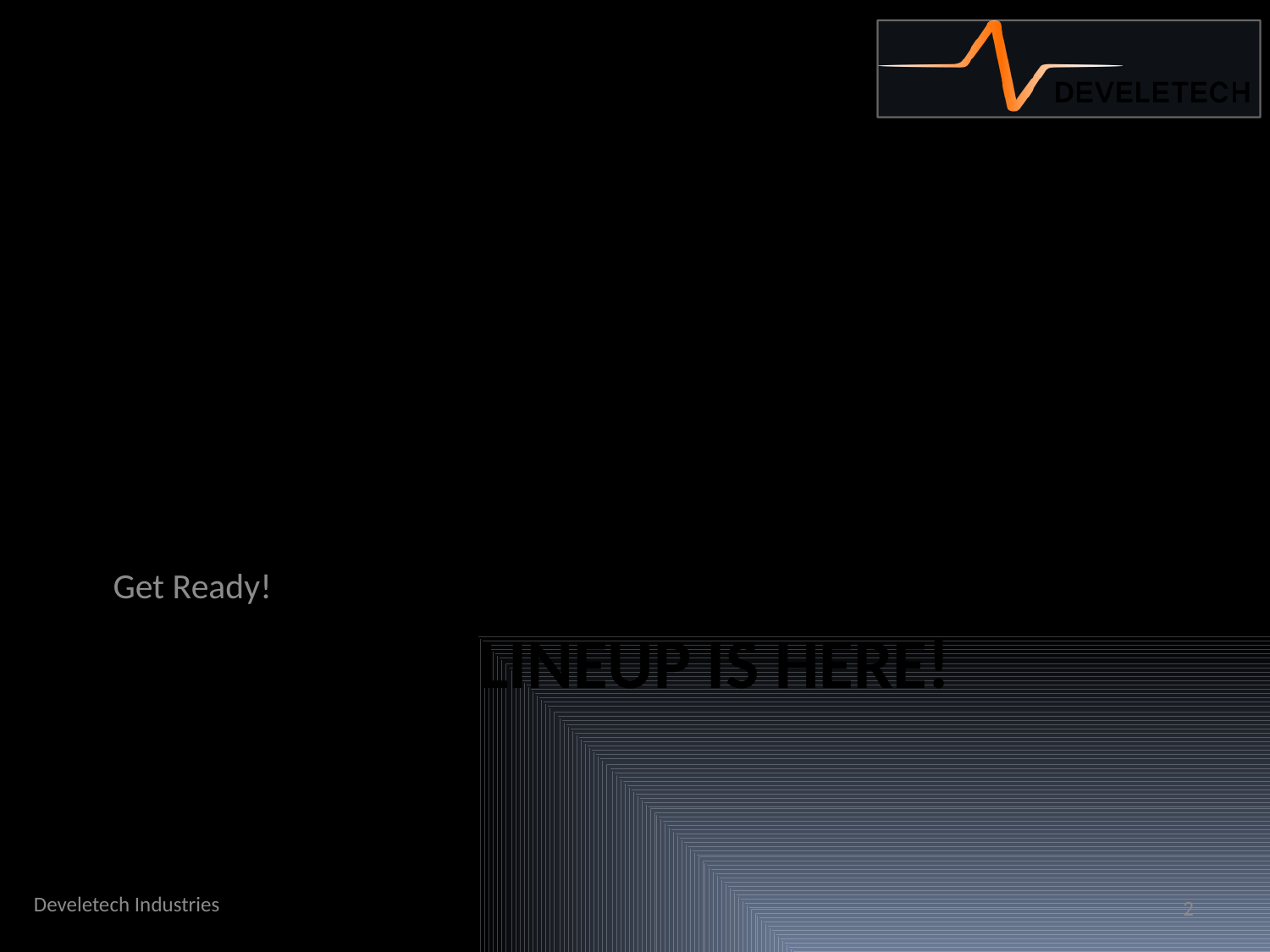

Get Ready!
# The Spring lineup is here!
Develetech Industries
2